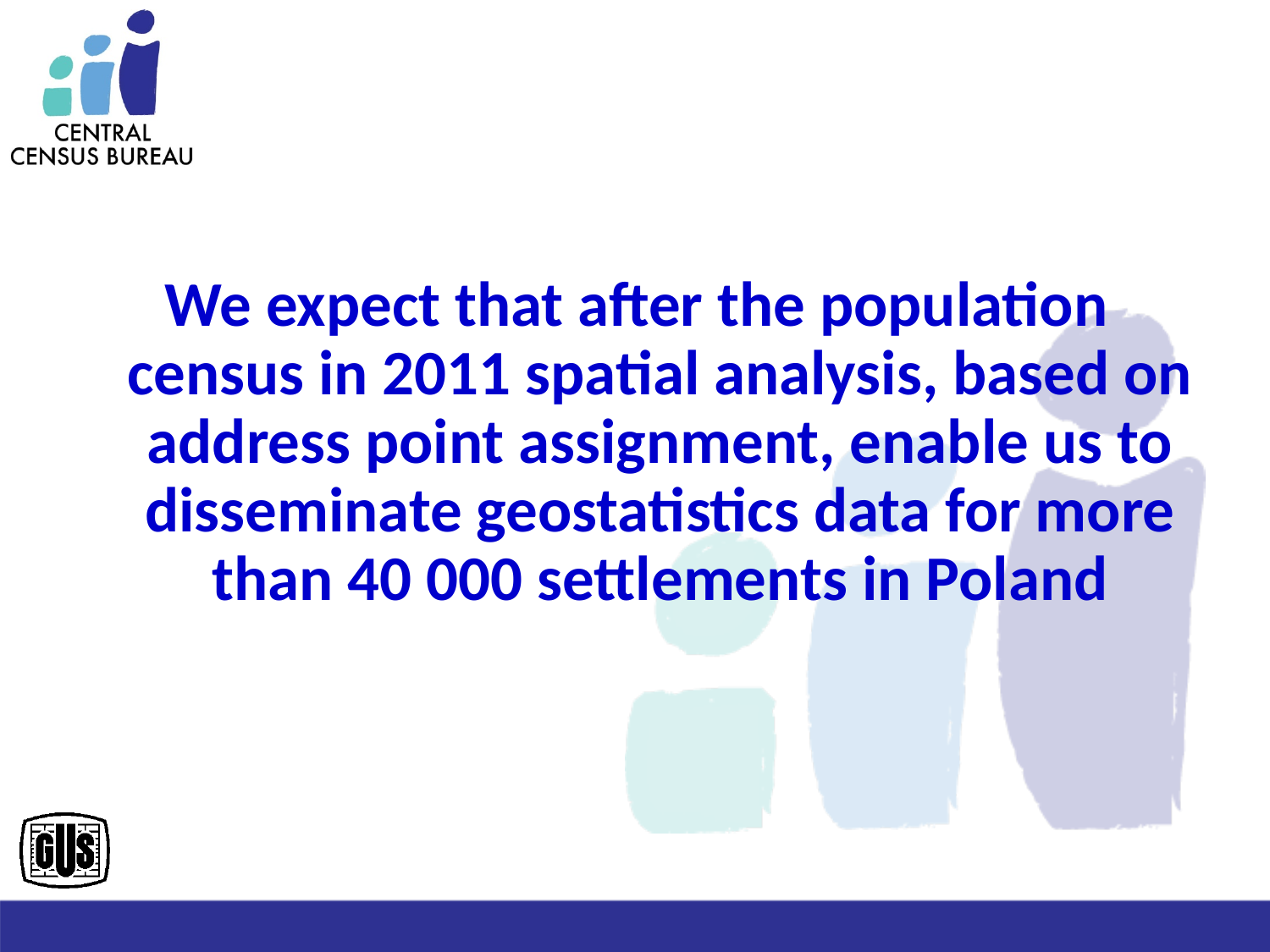

#

We expect that after the population census in 2011 spatial analysis, based on address point assignment, enable us to disseminate geostatistics data for more than 40 000 settlements in Poland